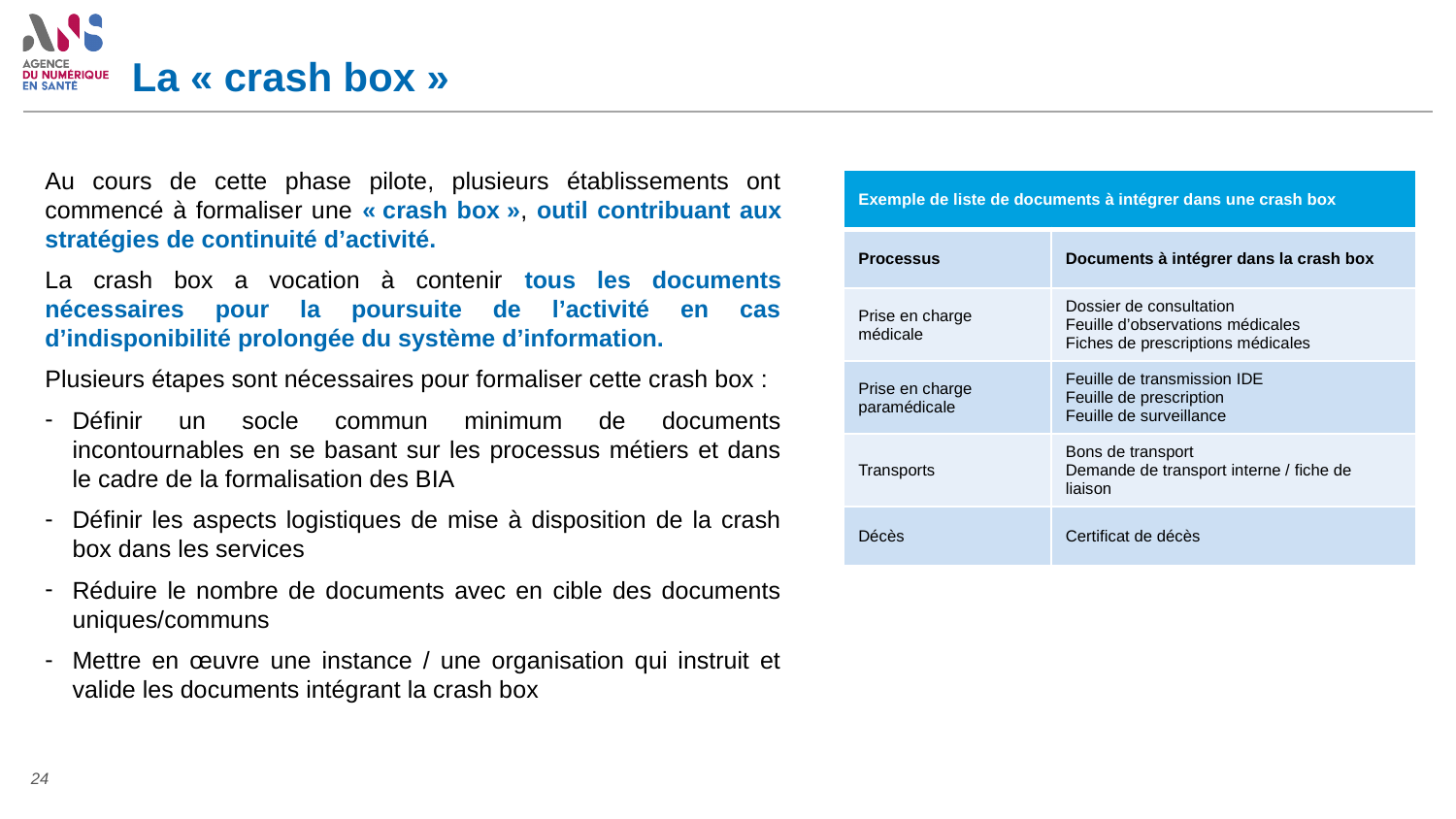

# La « crash box »
Au cours de cette phase pilote, plusieurs établissements ont commencé à formaliser une « crash box », outil contribuant aux stratégies de continuité d’activité.
La crash box a vocation à contenir tous les documents nécessaires pour la poursuite de l’activité en cas d’indisponibilité prolongée du système d’information.
Plusieurs étapes sont nécessaires pour formaliser cette crash box :
Définir un socle commun minimum de documents incontournables en se basant sur les processus métiers et dans le cadre de la formalisation des BIA
Définir les aspects logistiques de mise à disposition de la crash box dans les services
Réduire le nombre de documents avec en cible des documents uniques/communs
Mettre en œuvre une instance / une organisation qui instruit et valide les documents intégrant la crash box
| Exemple de liste de documents à intégrer dans une crash box |  |
| --- | --- |
| Processus | Documents à intégrer dans la crash box |
| Prise en charge médicale | Dossier de consultation Feuille d’observations médicales Fiches de prescriptions médicales |
| Prise en charge paramédicale | Feuille de transmission IDE Feuille de prescription Feuille de surveillance |
| Transports | Bons de transport Demande de transport interne / fiche de liaison |
| Décès | Certificat de décès |
24